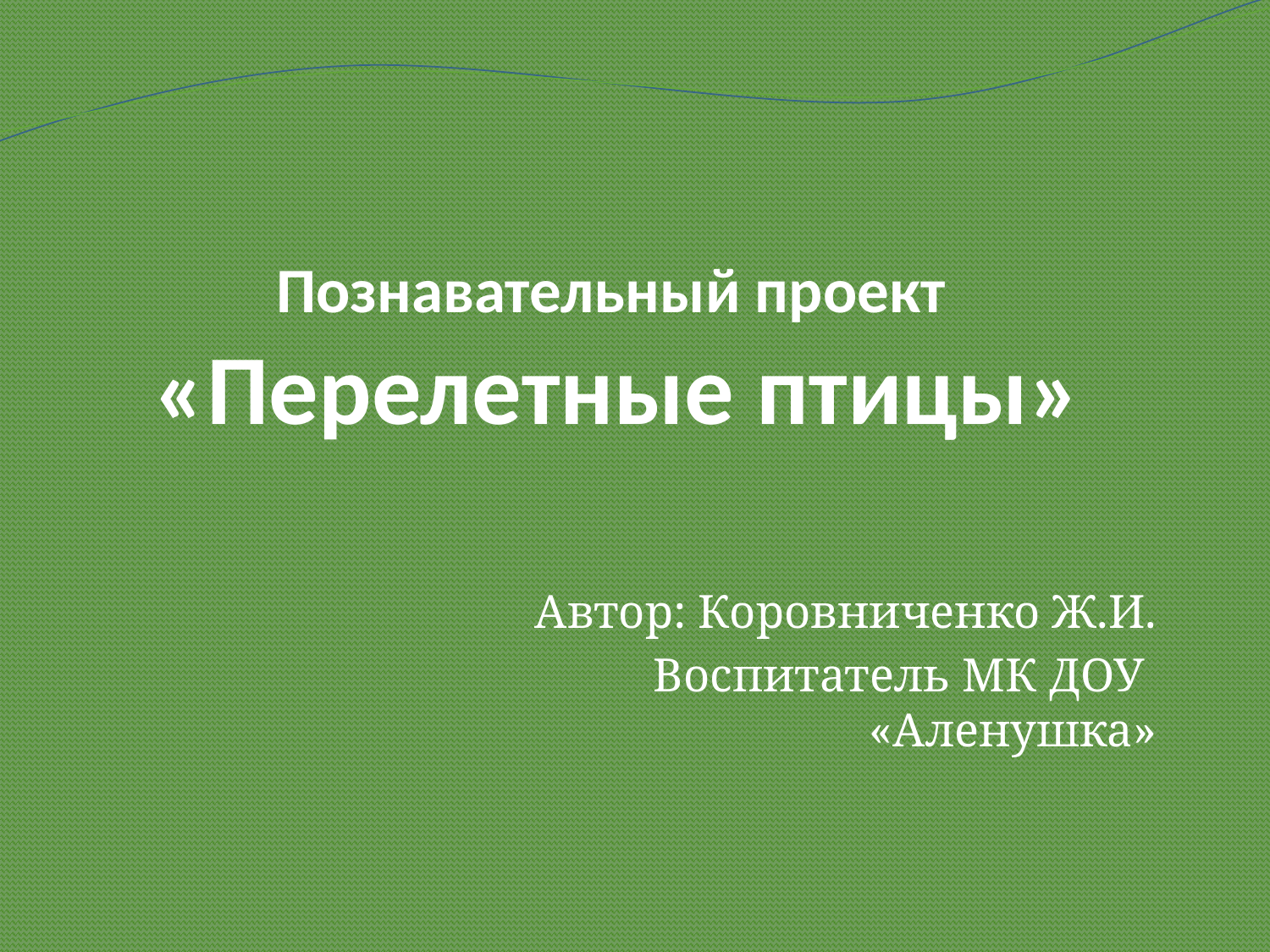

# Познавательный проект «Перелетные птицы»
Автор: Коровниченко Ж.И.
Воспитатель МК ДОУ
«Аленушка»